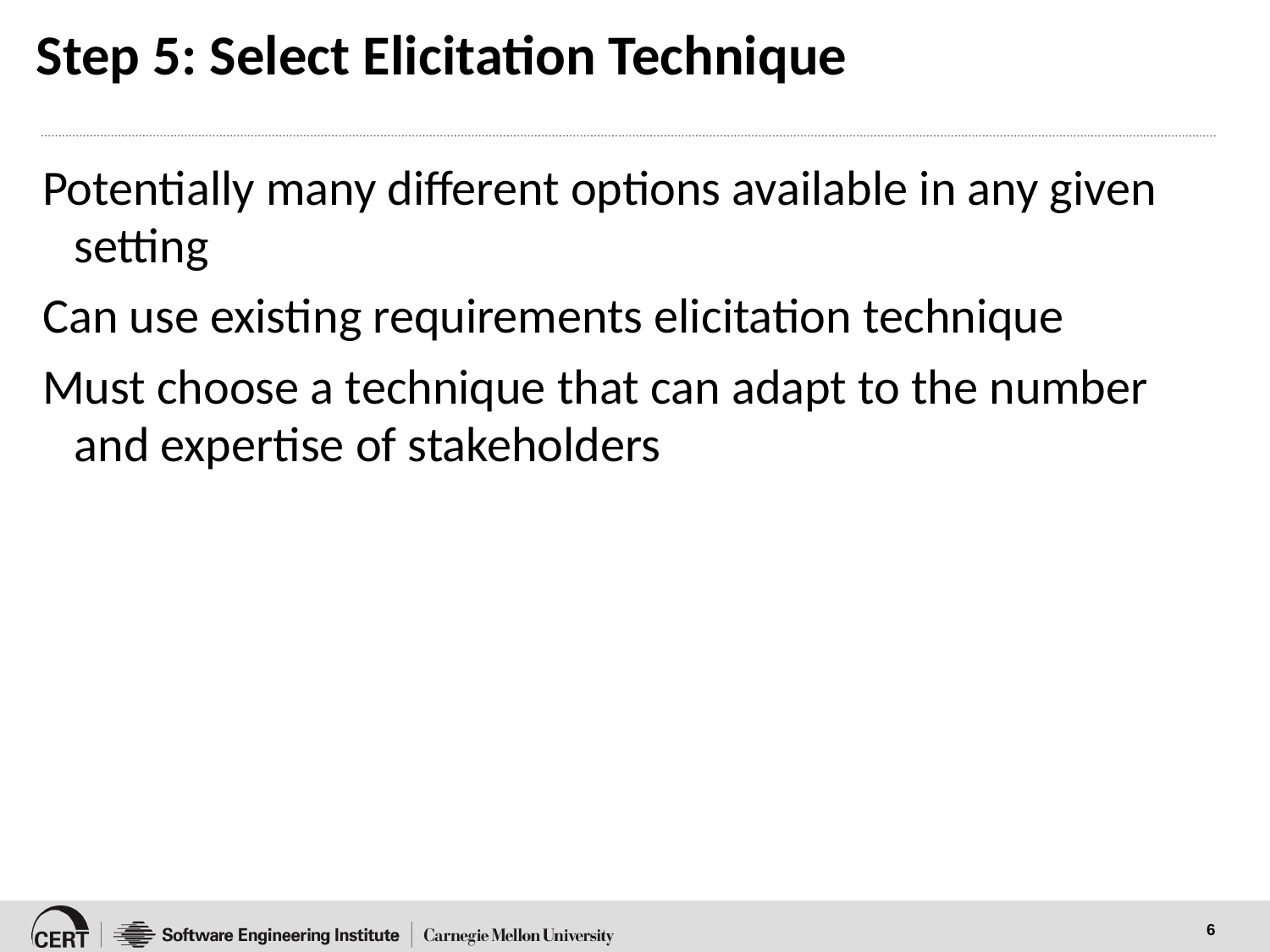

# Step 5: Select Elicitation Technique
Potentially many different options available in any given setting
Can use existing requirements elicitation technique
Must choose a technique that can adapt to the number and expertise of stakeholders